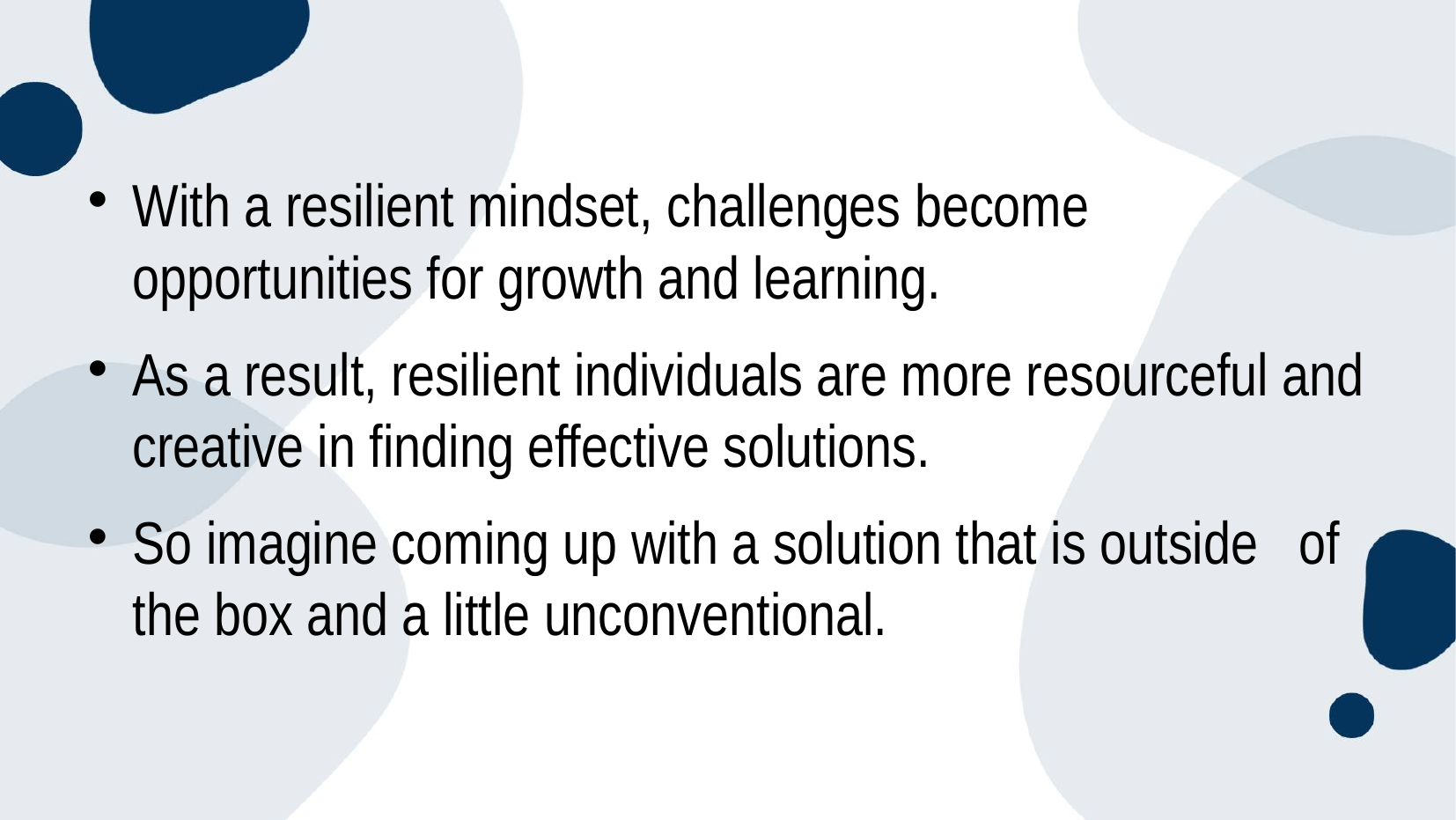

#
With a resilient mindset, challenges become opportunities for growth and learning.
As a result, resilient individuals are more resourceful and creative in finding effective solutions.
So imagine coming up with a solution that is outside   of the box and a little unconventional.